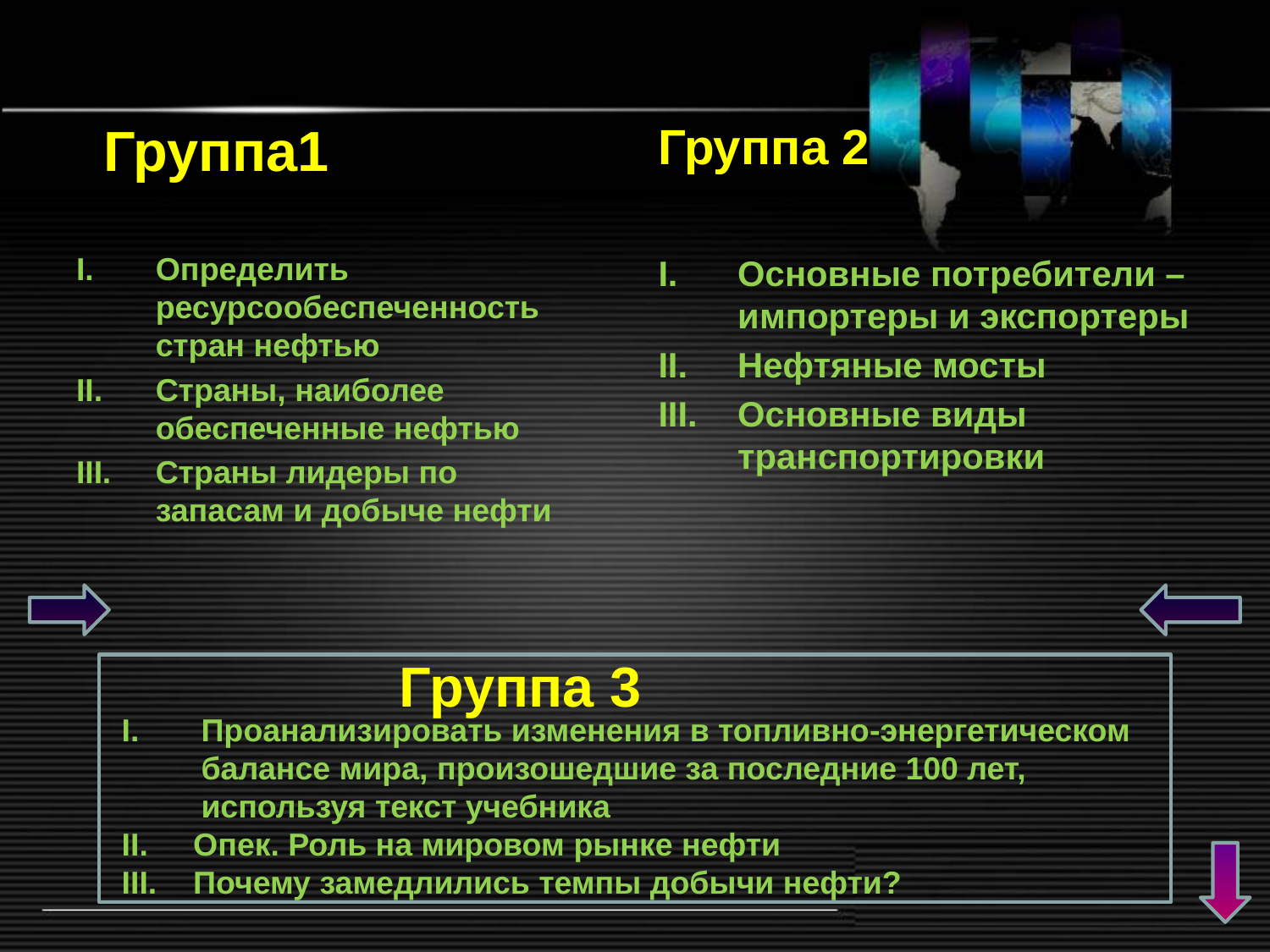

# Группа1
Группа 2

Основные потребители – импортеры и экспортеры
Нефтяные мосты
Основные виды транспортировки

Определить ресурсообеспеченность стран нефтью
Страны, наиболее обеспеченные нефтью
Страны лидеры по запасам и добыче нефти

Группа 3

Проанализировать изменения в топливно-энергетическом балансе мира, произошедшие за последние 100 лет, используя текст учебника
Опек. Роль на мировом рынке нефти
Почему замедлились темпы добычи нефти?